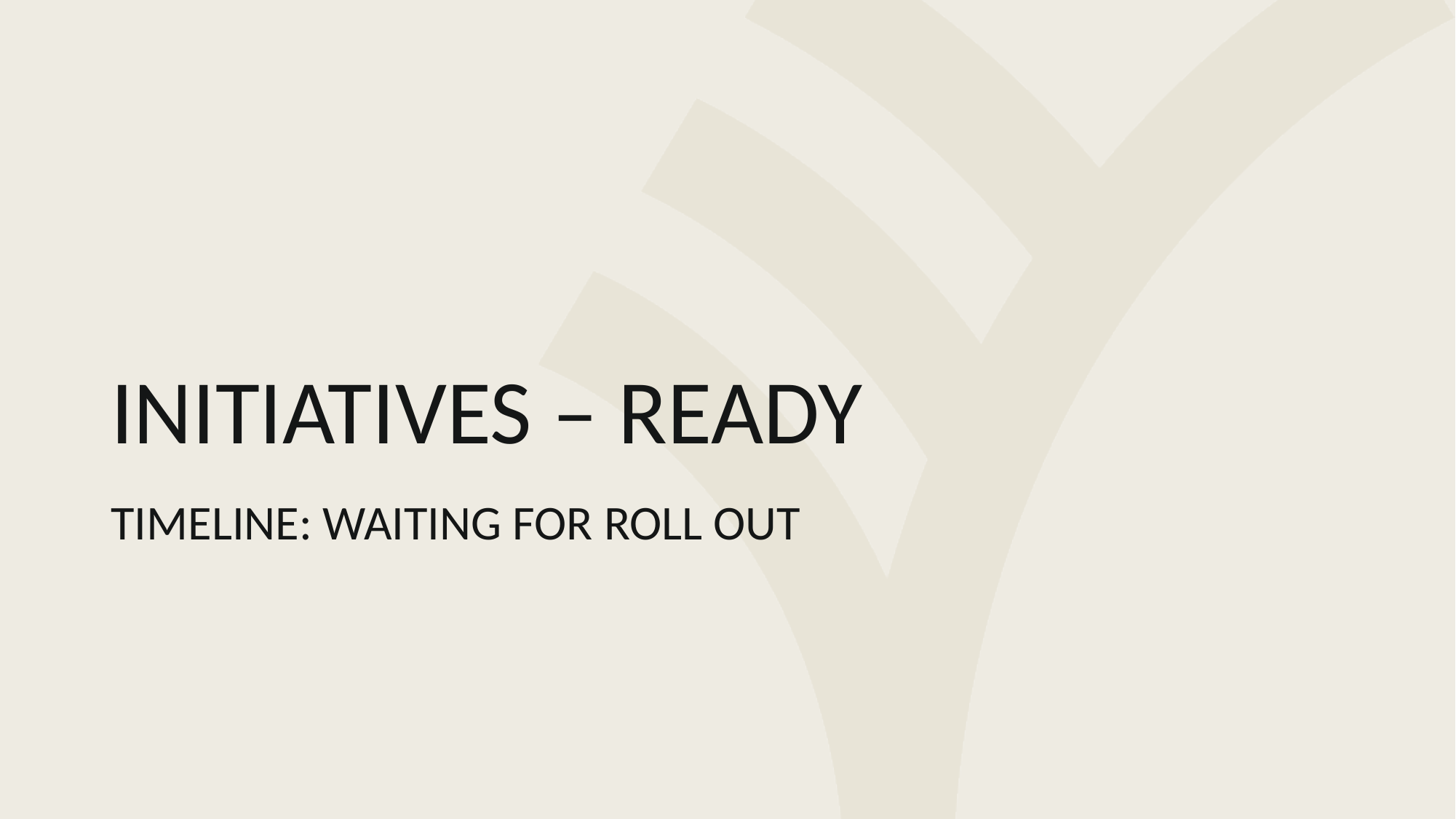

# INITIATIVES – READY TIMELINE: WAITING FOR ROLL OUT